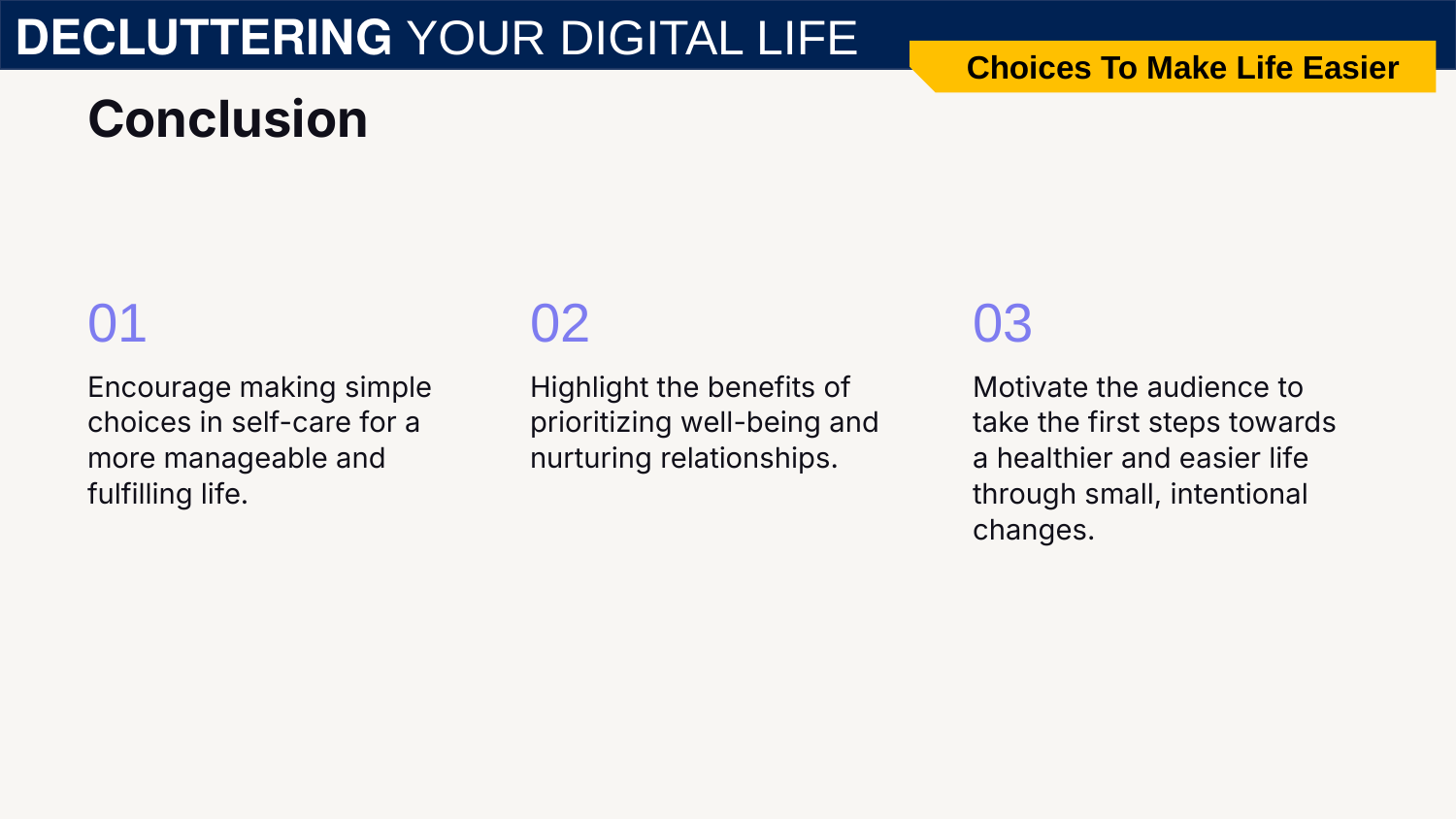

DECLUTTERING YOUR DIGITAL LIFE
Choices To Make Life Easier

# Conclusion
01
02
03
Encourage making simple choices in self-care for a more manageable and fulfilling life.
Highlight the benefits of prioritizing well-being and nurturing relationships.
Motivate the audience to take the first steps towards a healthier and easier life through small, intentional changes.